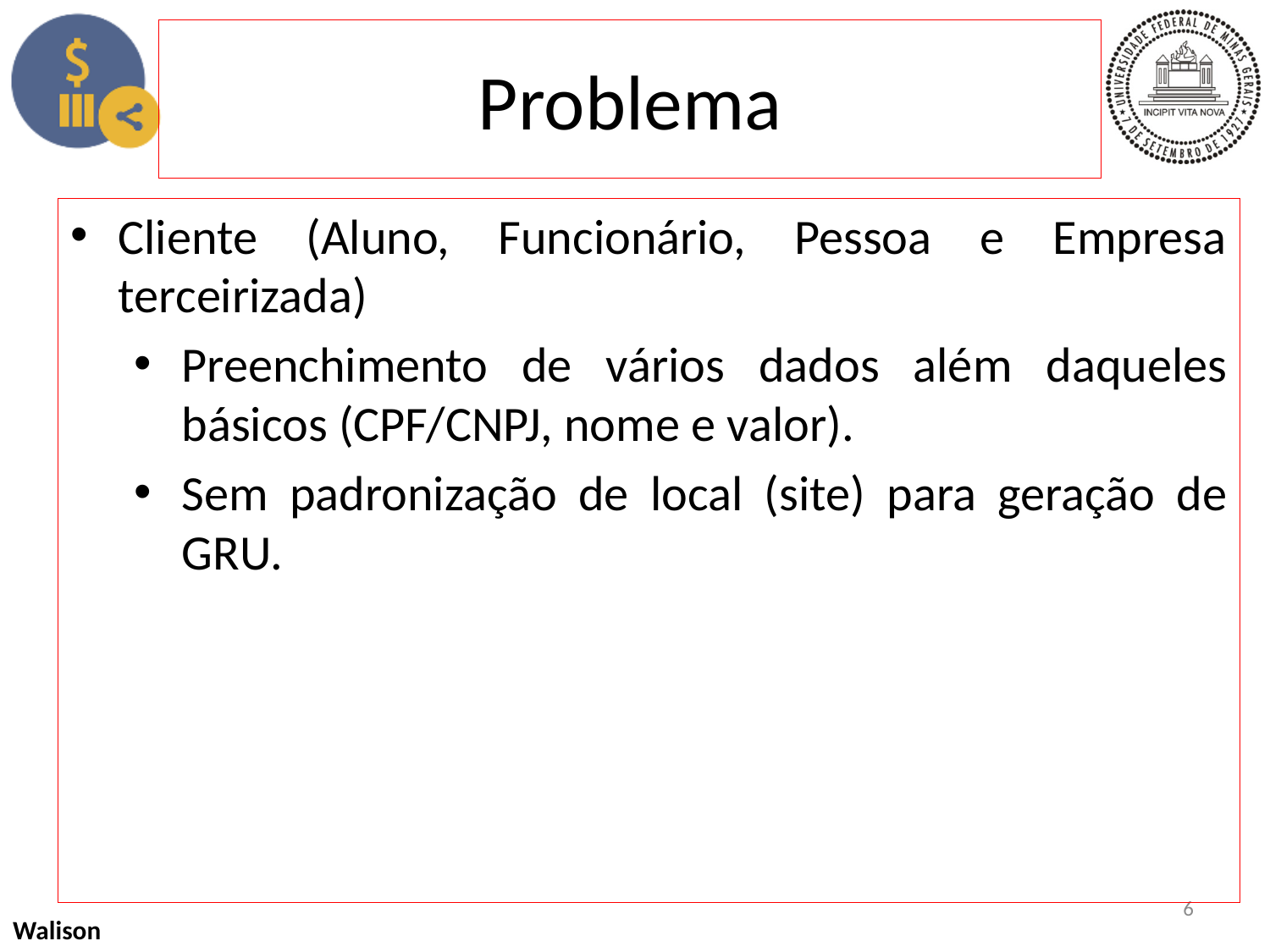

# Problema
Cliente (Aluno, Funcionário, Pessoa e Empresa terceirizada)
Preenchimento de vários dados além daqueles básicos (CPF/CNPJ, nome e valor).
Sem padronização de local (site) para geração de GRU.
6